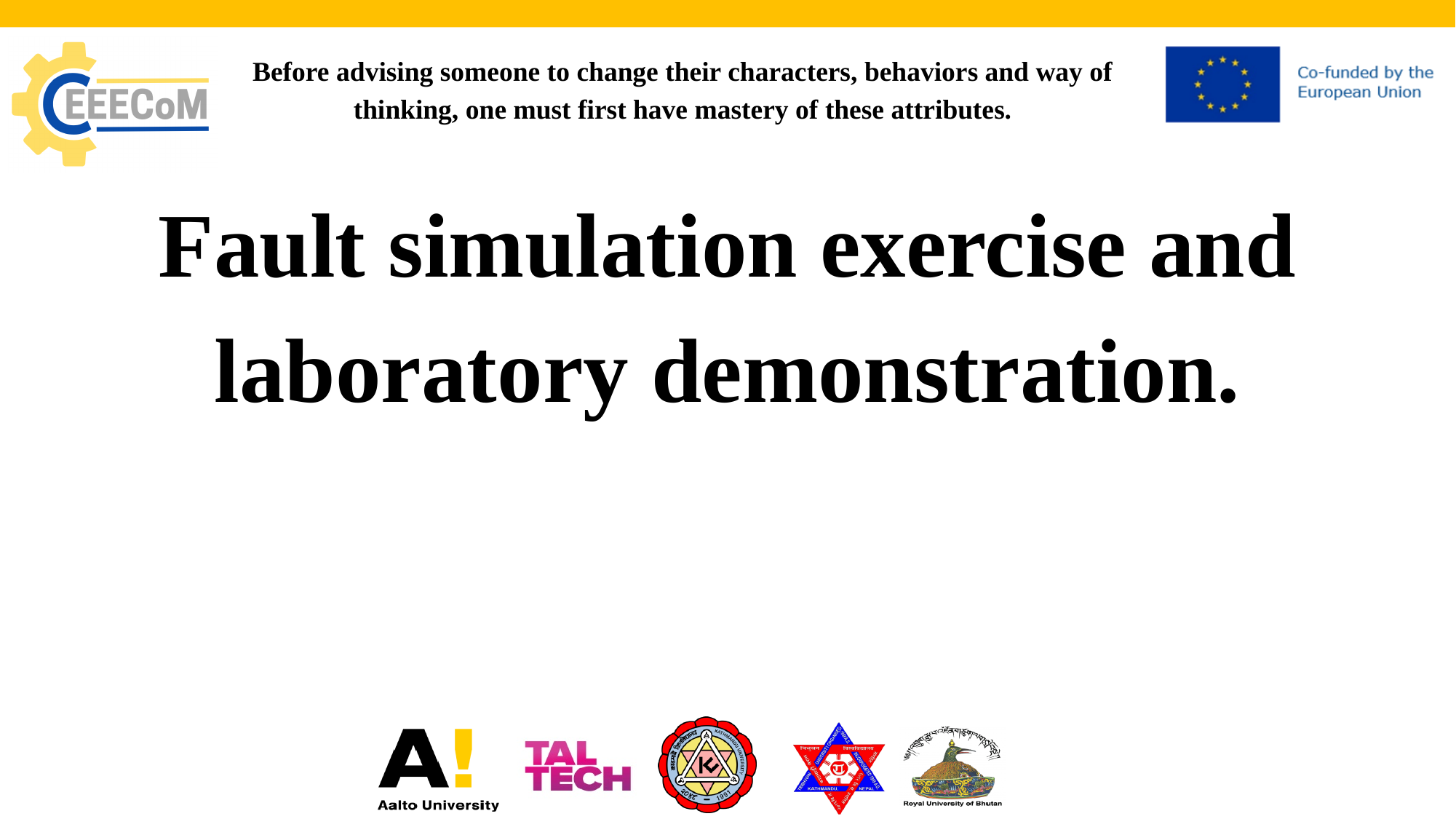

# Before advising someone to change their characters, behaviors and way of thinking, one must first have mastery of these attributes.
Fault simulation exercise and laboratory demonstration.